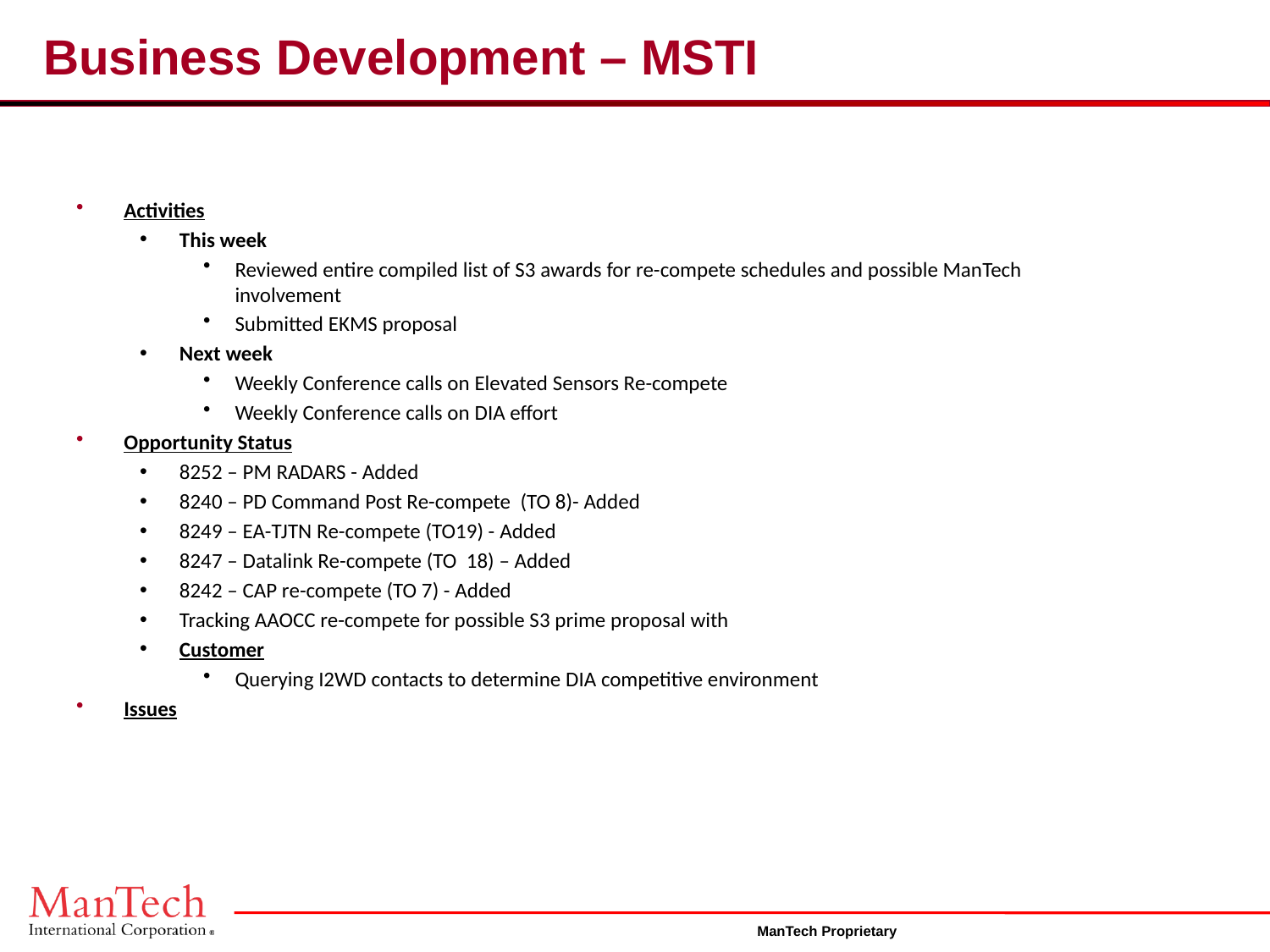

# Business Development – MSTI
Activities
This week
Reviewed entire compiled list of S3 awards for re-compete schedules and possible ManTech involvement
Submitted EKMS proposal
Next week
Weekly Conference calls on Elevated Sensors Re-compete
Weekly Conference calls on DIA effort
Opportunity Status
8252 – PM RADARS - Added
8240 – PD Command Post Re-compete  (TO 8)- Added
8249 – EA-TJTN Re-compete (TO19) - Added
8247 – Datalink Re-compete (TO  18) – Added
8242 – CAP re-compete (TO 7) - Added
Tracking AAOCC re-compete for possible S3 prime proposal with
Customer
Querying I2WD contacts to determine DIA competitive environment
Issues